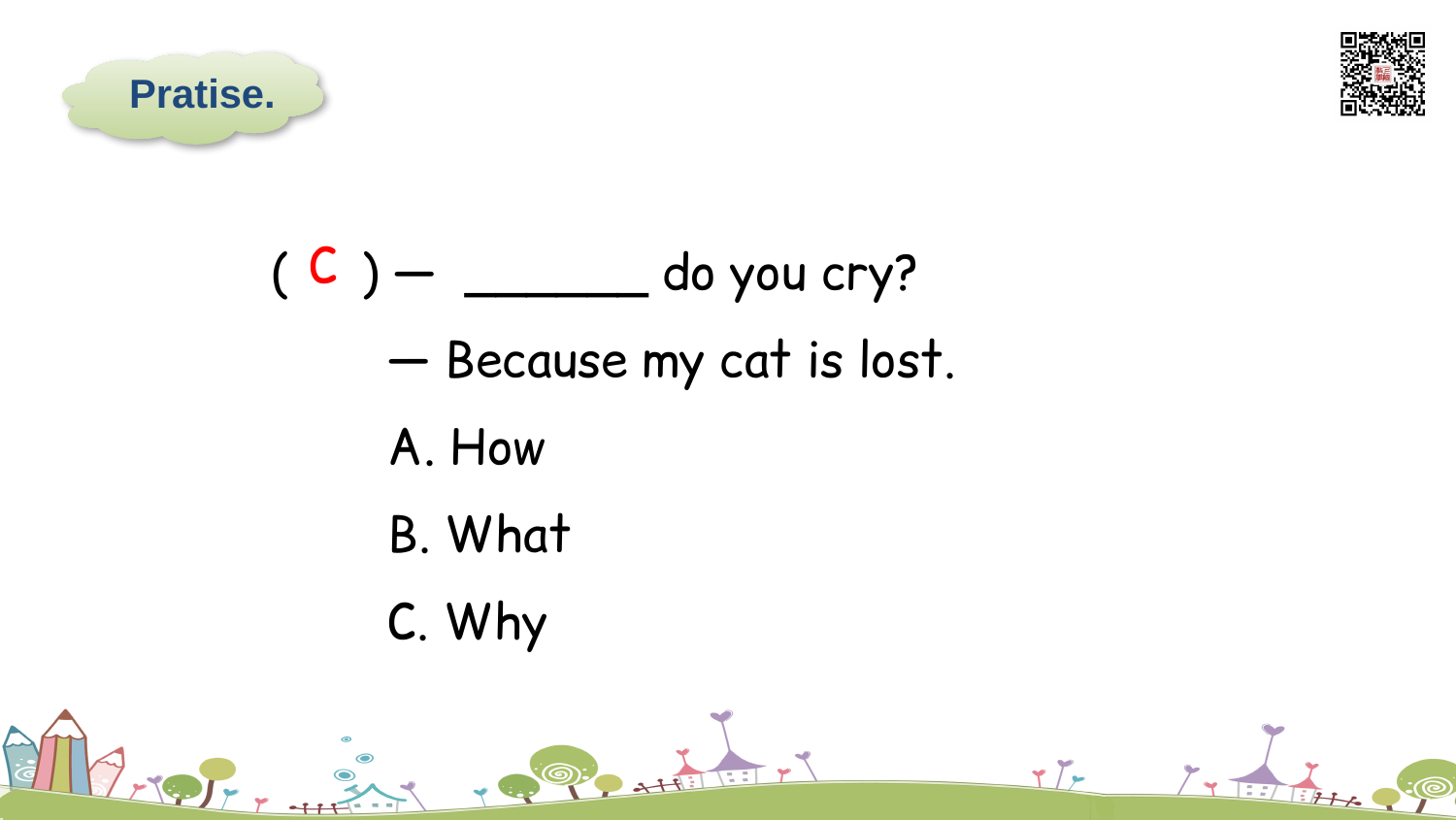

Pratise.
(     ) —  ______ do you cry?
        — Because my cat is lost.
        A. How
        B. What
        C. Why

C